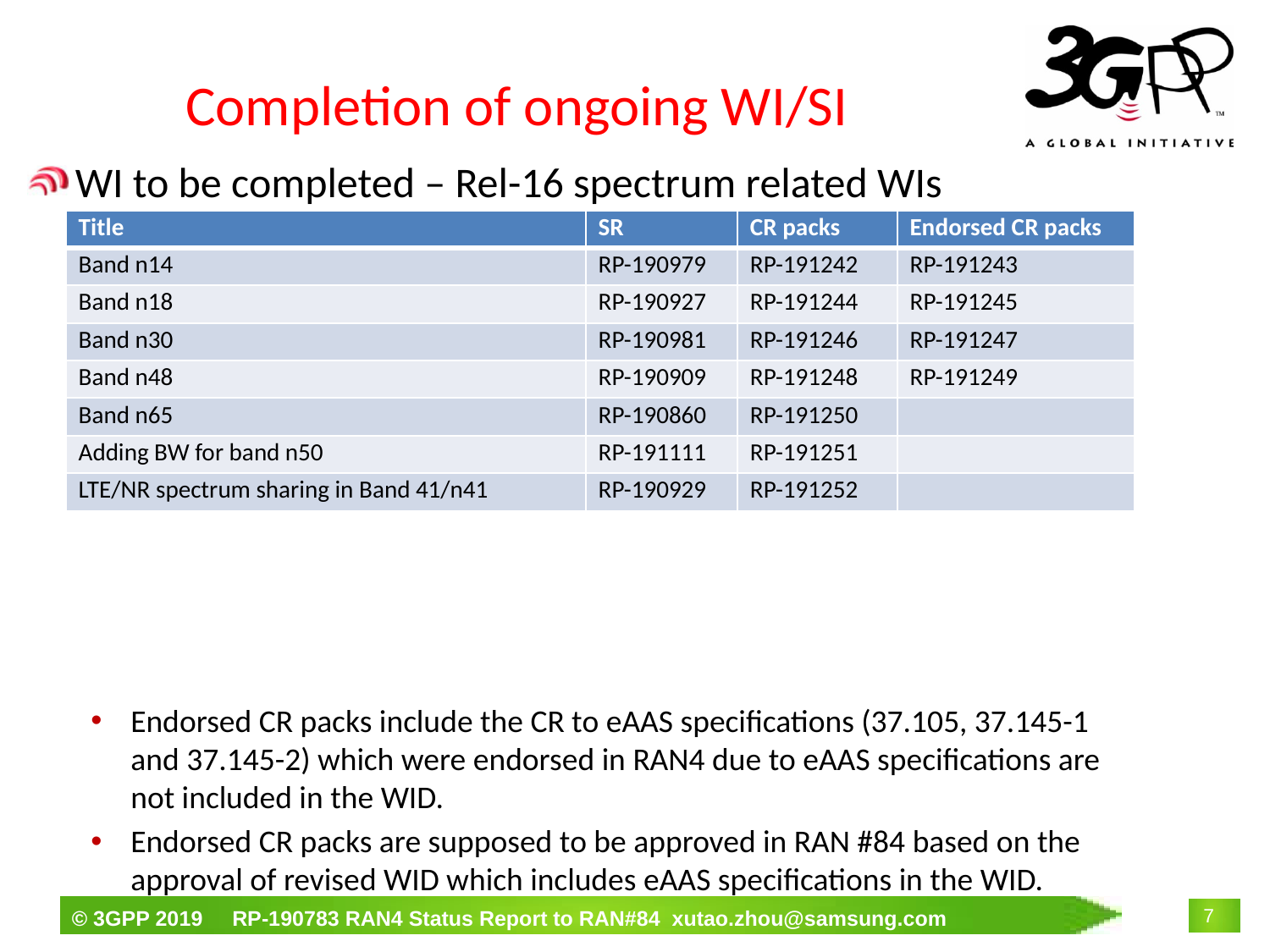

# Completion of ongoing WI/SI
WI to be completed – Rel-16 spectrum related WIs

Endorsed CR packs include the CR to eAAS specifications (37.105, 37.145-1 and 37.145-2) which were endorsed in RAN4 due to eAAS specifications are not included in the WID.
Endorsed CR packs are supposed to be approved in RAN #84 based on the approval of revised WID which includes eAAS specifications in the WID.

| Title | SR | CR packs | Endorsed CR packs |
| --- | --- | --- | --- |
| Band n14 | RP-190979 | RP-191242 | RP-191243 |
| Band n18 | RP-190927 | RP-191244 | RP-191245 |
| Band n30 | RP-190981 | RP-191246 | RP-191247 |
| Band n48 | RP-190909 | RP-191248 | RP-191249 |
| Band n65 | RP-190860 | RP-191250 |  |
| Adding BW for band n50 | RP-191111 | RP-191251 |  |
| LTE/NR spectrum sharing in Band 41/n41 | RP-190929 | RP-191252 |  |